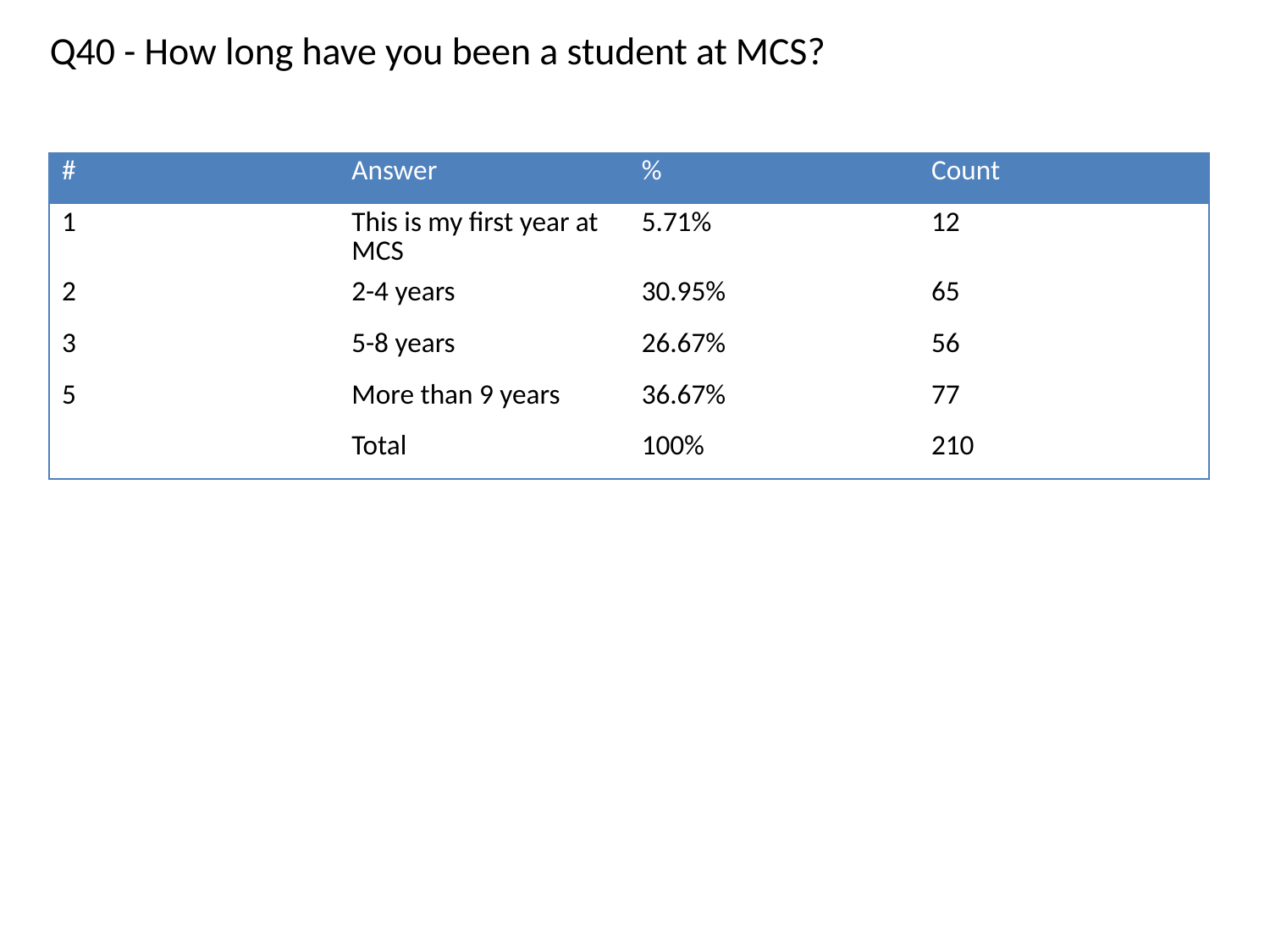

Q40 - How long have you been a student at MCS?
| # | Answer | % | Count |
| --- | --- | --- | --- |
| 1 | This is my first year at MCS | 5.71% | 12 |
| 2 | 2-4 years | 30.95% | 65 |
| 3 | 5-8 years | 26.67% | 56 |
| 5 | More than 9 years | 36.67% | 77 |
|  | Total | 100% | 210 |